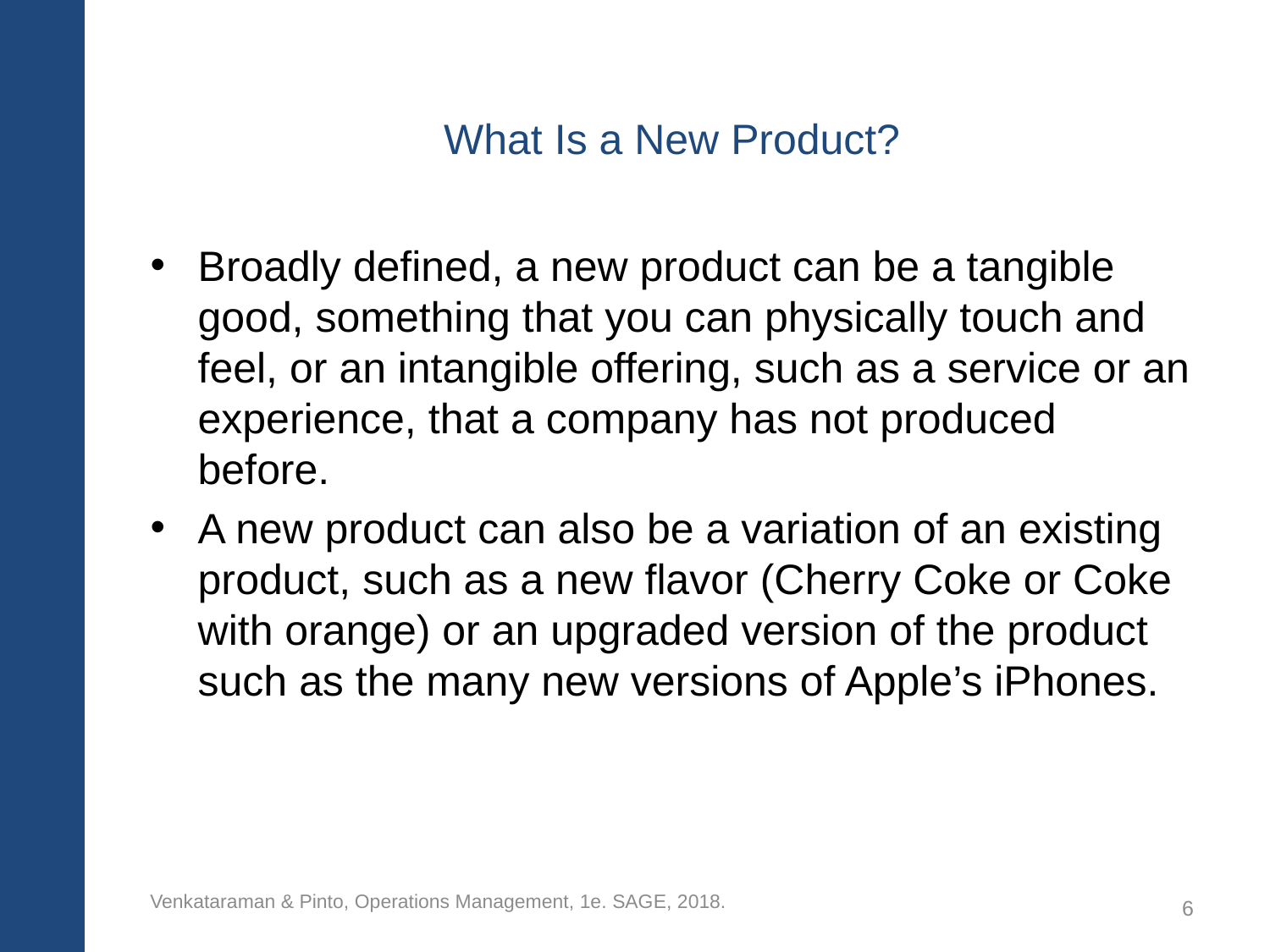

# What Is a New Product?
Broadly defined, a new product can be a tangible good, something that you can physically touch and feel, or an intangible offering, such as a service or an experience, that a company has not produced before.
A new product can also be a variation of an existing product, such as a new flavor (Cherry Coke or Coke with orange) or an upgraded version of the product such as the many new versions of Apple’s iPhones.
Venkataraman & Pinto, Operations Management, 1e. SAGE, 2018.
6